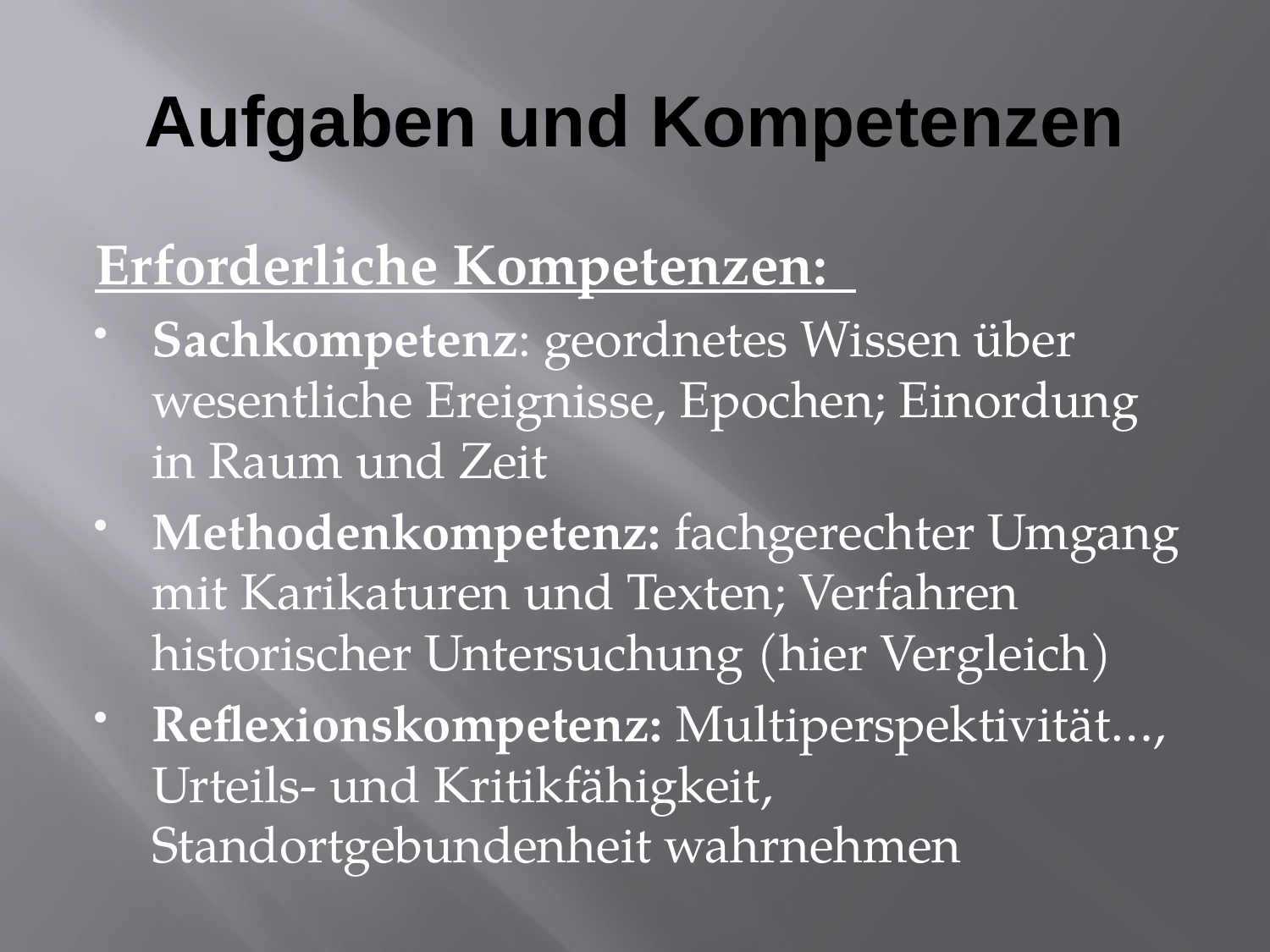

# Aufgaben und Kompetenzen
Erforderliche Kompetenzen:
Sachkompetenz: geordnetes Wissen über wesentliche Ereignisse, Epochen; Einordung in Raum und Zeit
Methodenkompetenz: fachgerechter Umgang mit Karikaturen und Texten; Verfahren historischer Untersuchung (hier Vergleich)
Reflexionskompetenz: Multiperspektivität…, Urteils- und Kritikfähigkeit, Standortgebundenheit wahrnehmen